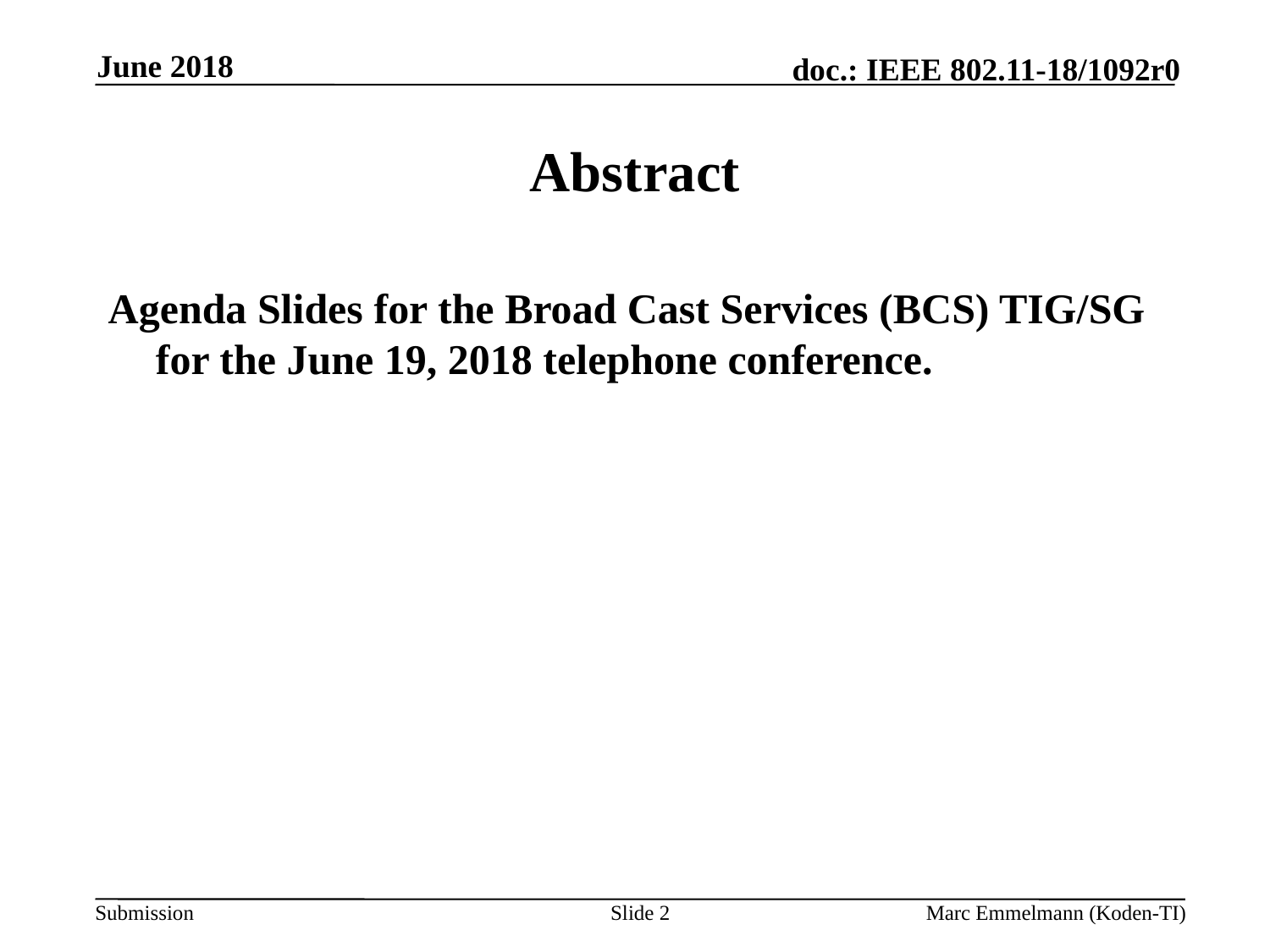

June 2018
# Abstract
Agenda Slides for the Broad Cast Services (BCS) TIG/SG for the June 19, 2018 telephone conference.
Slide 2
Marc Emmelmann (Koden-TI)